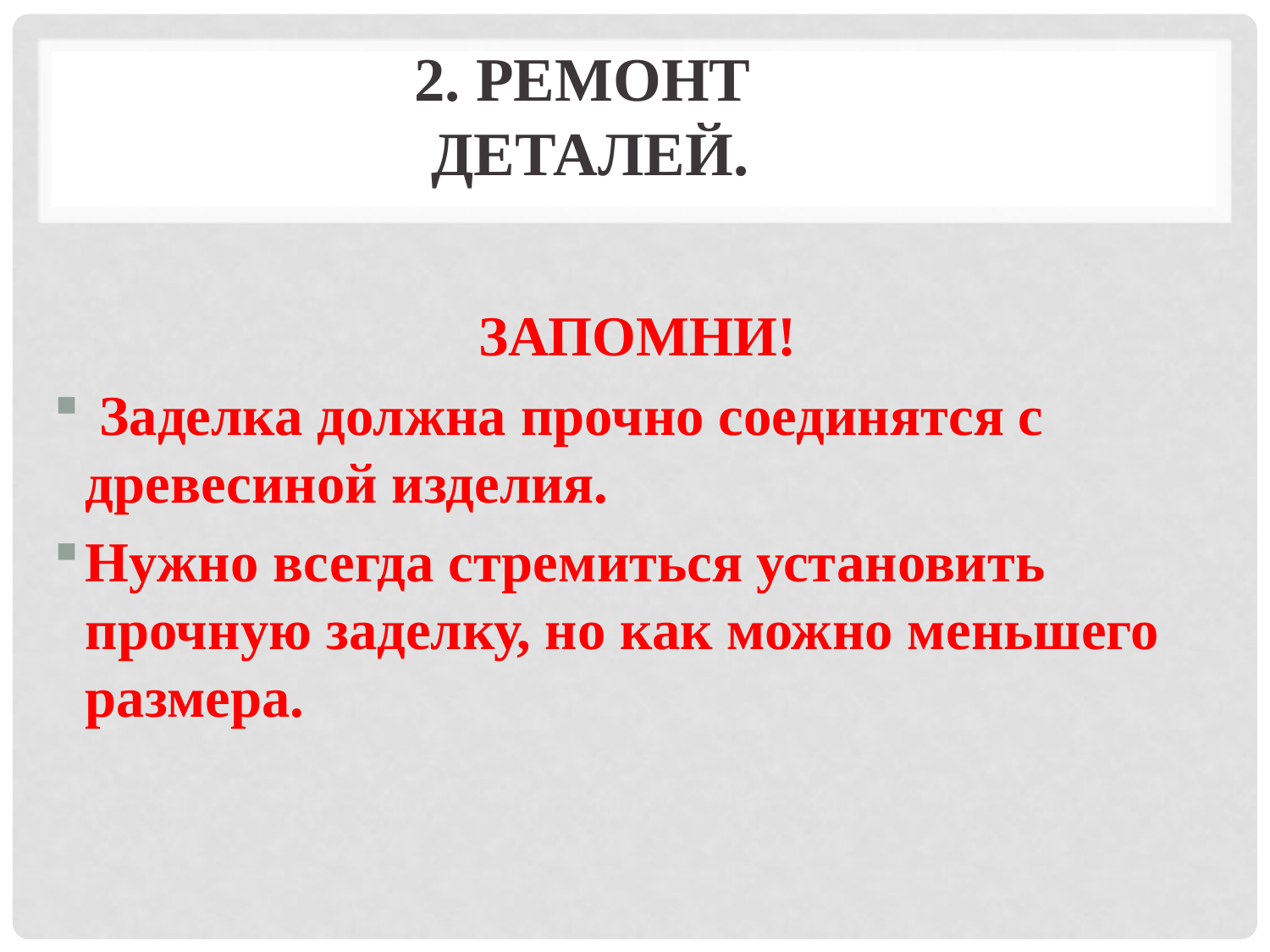

# 2. Ремонт  деталей.
ЗАПОМНИ!
 Заделка должна прочно соединятся с древесиной изделия.
Нужно всегда стремиться установить прочную заделку, но как можно меньшего размера.